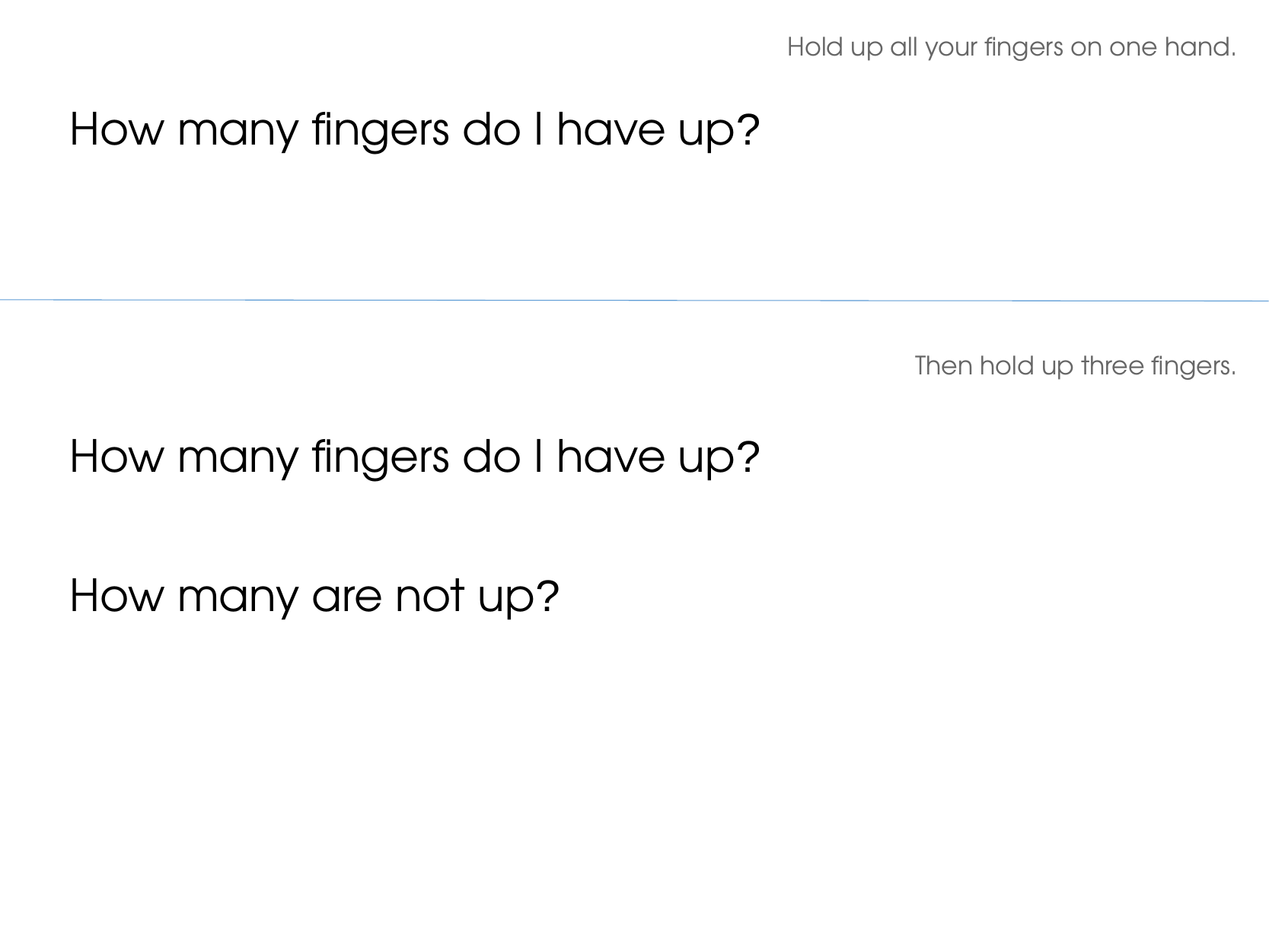

Hold up all your fingers on one hand.
How many fingers do I have up?
Then hold up three fingers.
How many fingers do I have up?
How many are not up?